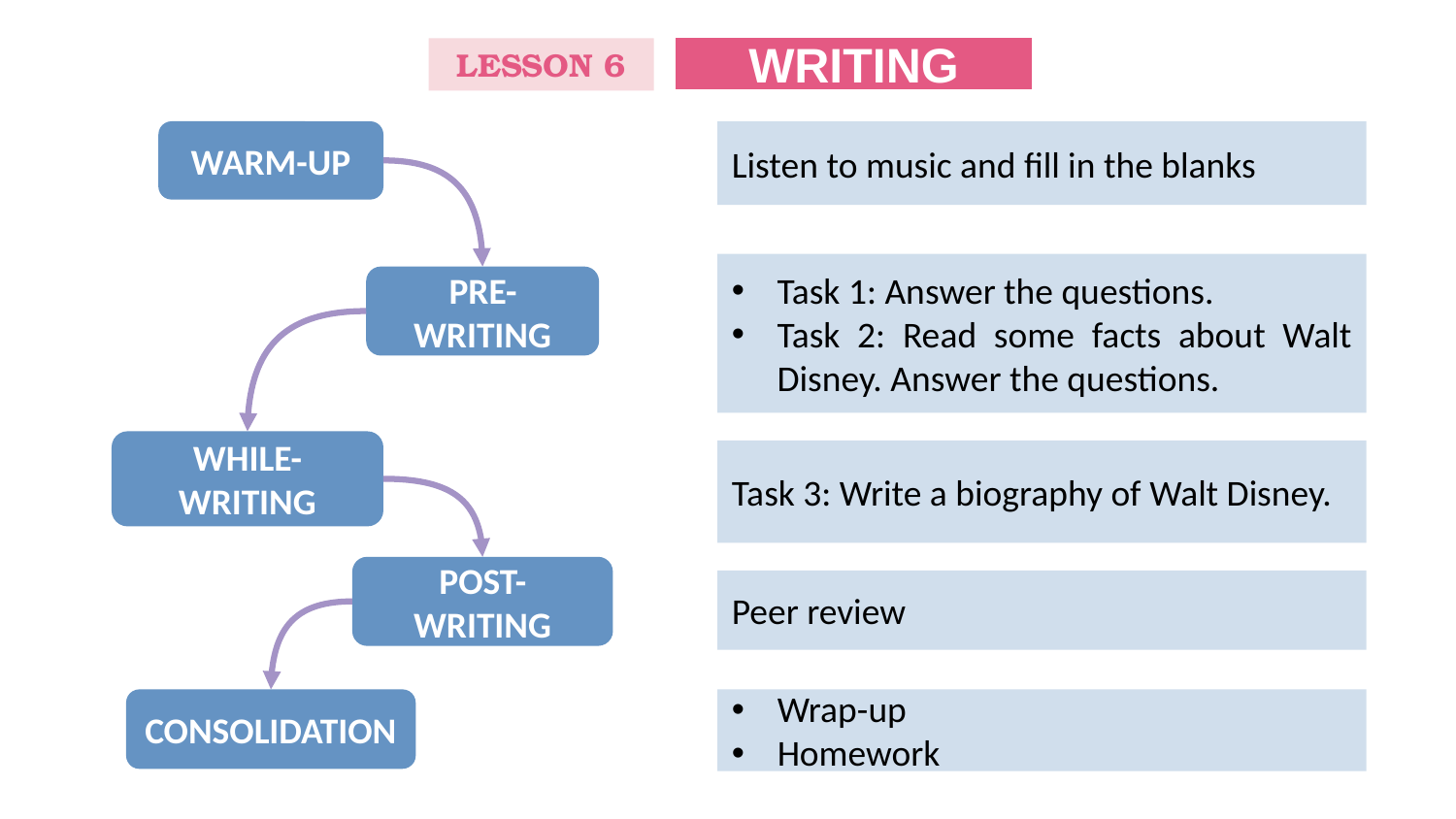

WRITING
LESSON 6
WARM-UP
Listen to music and fill in the blanks
Task 1: Answer the questions.
Task 2: Read some facts about Walt Disney. Answer the questions.
PRE-WRITING
WHILE-WRITING
Task 3: Write a biography of Walt Disney.
POST-WRITING
Peer review
CONSOLIDATION
Wrap-up
Homework